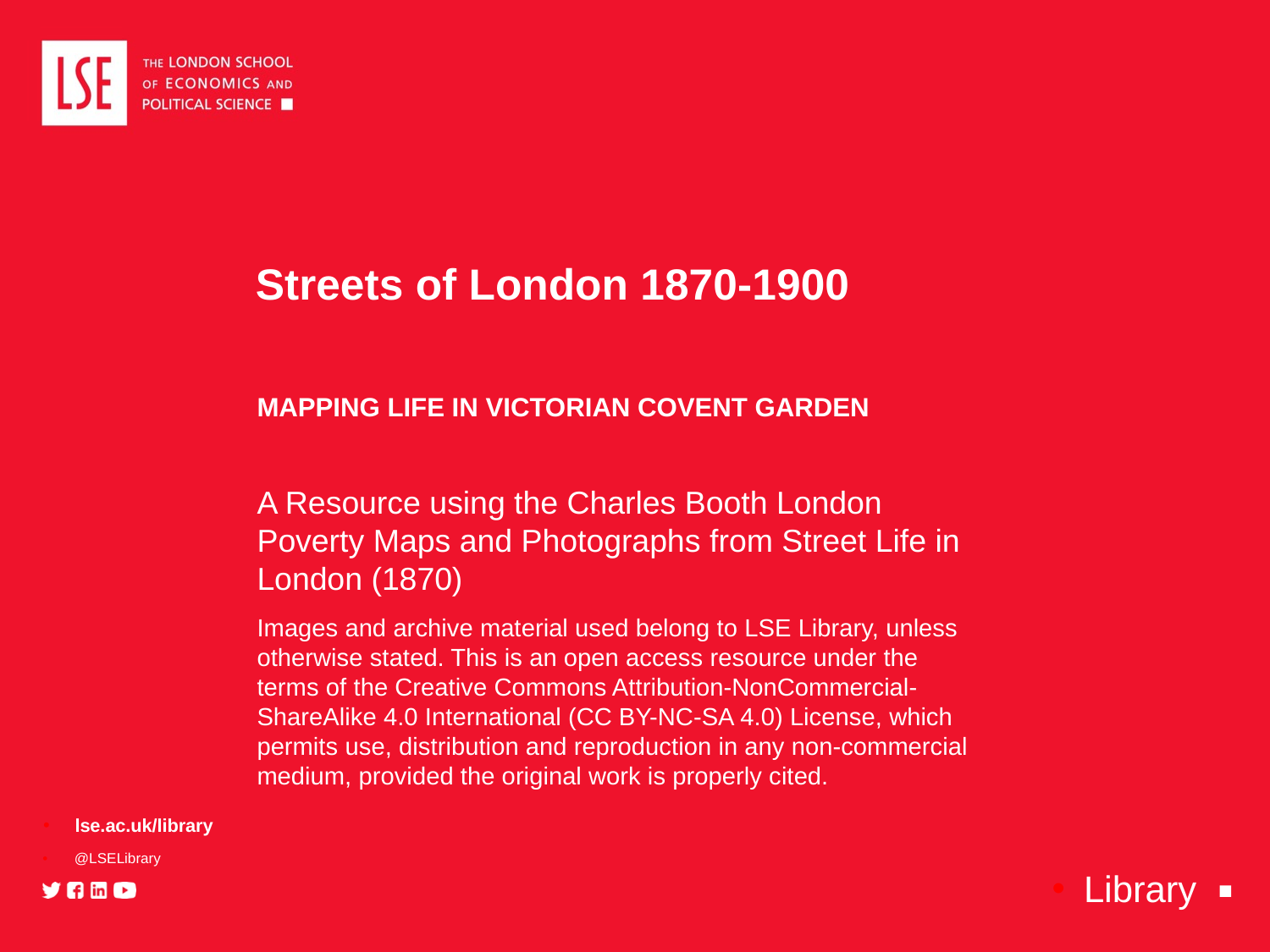

# Streets of London 1870-1900
Mapping life in Victorian Covent Garden

A Resource using the Charles Booth London Poverty Maps and Photographs from Street Life in London (1870)
Images and archive material used belong to LSE Library, unless otherwise stated. This is an open access resource under the terms of the Creative Commons Attribution-NonCommercial-ShareAlike 4.0 International (CC BY-NC-SA 4.0) License, which permits use, distribution and reproduction in any non-commercial medium, provided the original work is properly cited.

lse.ac.uk/library
@LSELibrary
Library